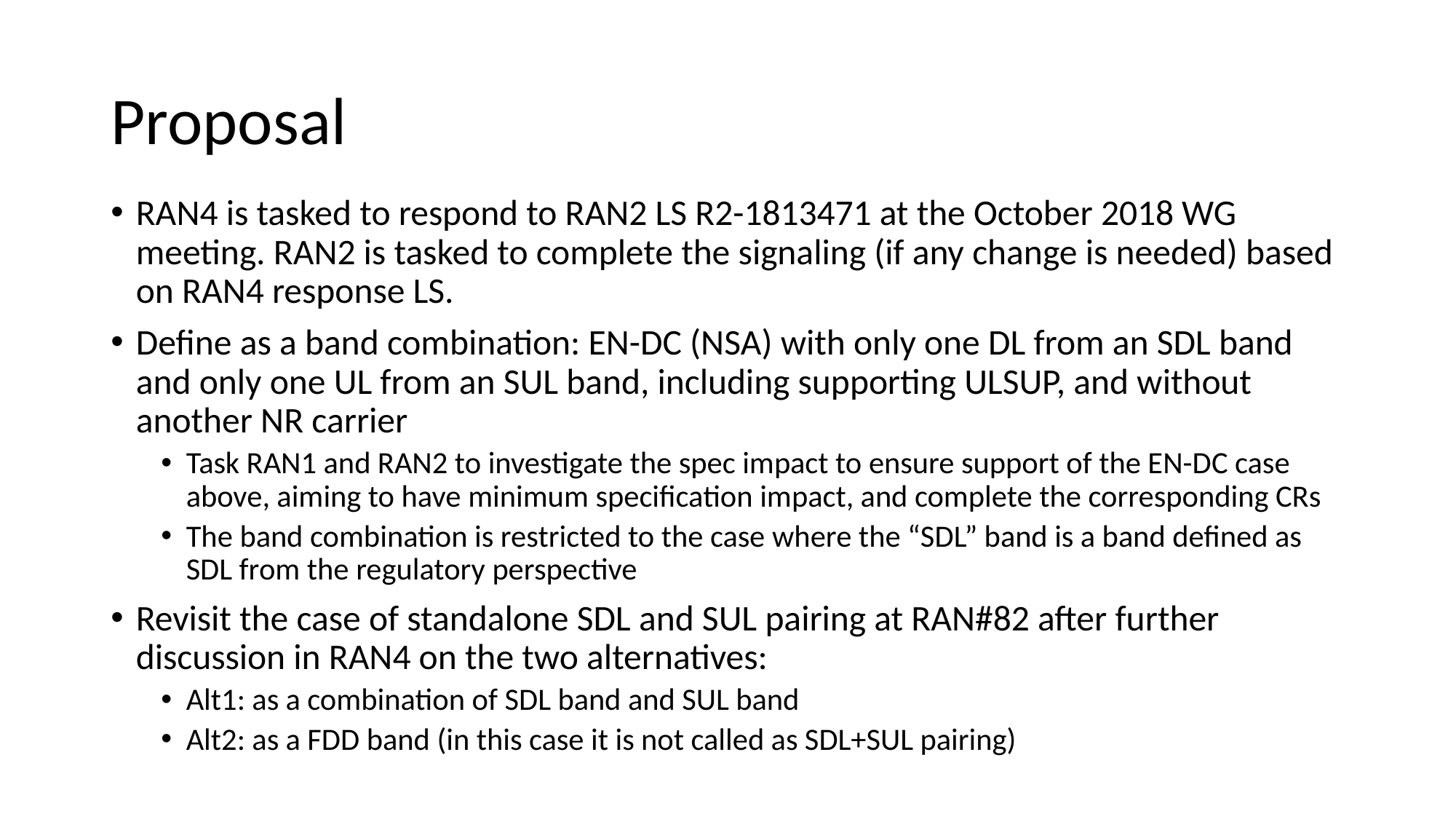

# Proposal
RAN4 is tasked to respond to RAN2 LS R2-1813471 at the October 2018 WG meeting. RAN2 is tasked to complete the signaling (if any change is needed) based on RAN4 response LS.
Define as a band combination: EN-DC (NSA) with only one DL from an SDL band and only one UL from an SUL band, including supporting ULSUP, and without another NR carrier
Task RAN1 and RAN2 to investigate the spec impact to ensure support of the EN-DC case above, aiming to have minimum specification impact, and complete the corresponding CRs
The band combination is restricted to the case where the “SDL” band is a band defined as SDL from the regulatory perspective
Revisit the case of standalone SDL and SUL pairing at RAN#82 after further discussion in RAN4 on the two alternatives:
Alt1: as a combination of SDL band and SUL band
Alt2: as a FDD band (in this case it is not called as SDL+SUL pairing)